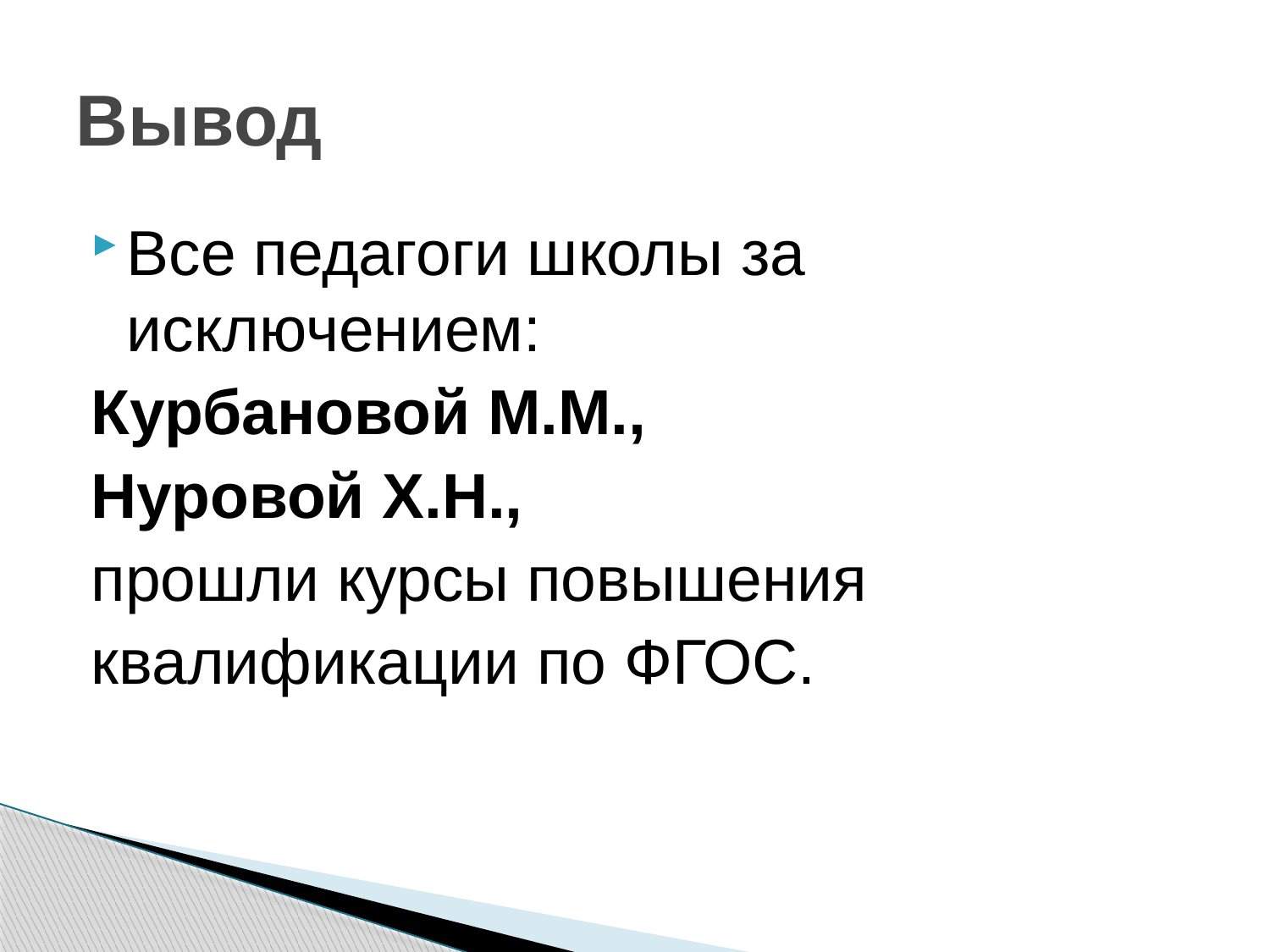

# Вывод
Все педагоги школы за исключением:
Курбановой М.М.,
Нуровой Х.Н.,
прошли курсы повышения
квалификации по ФГОС.